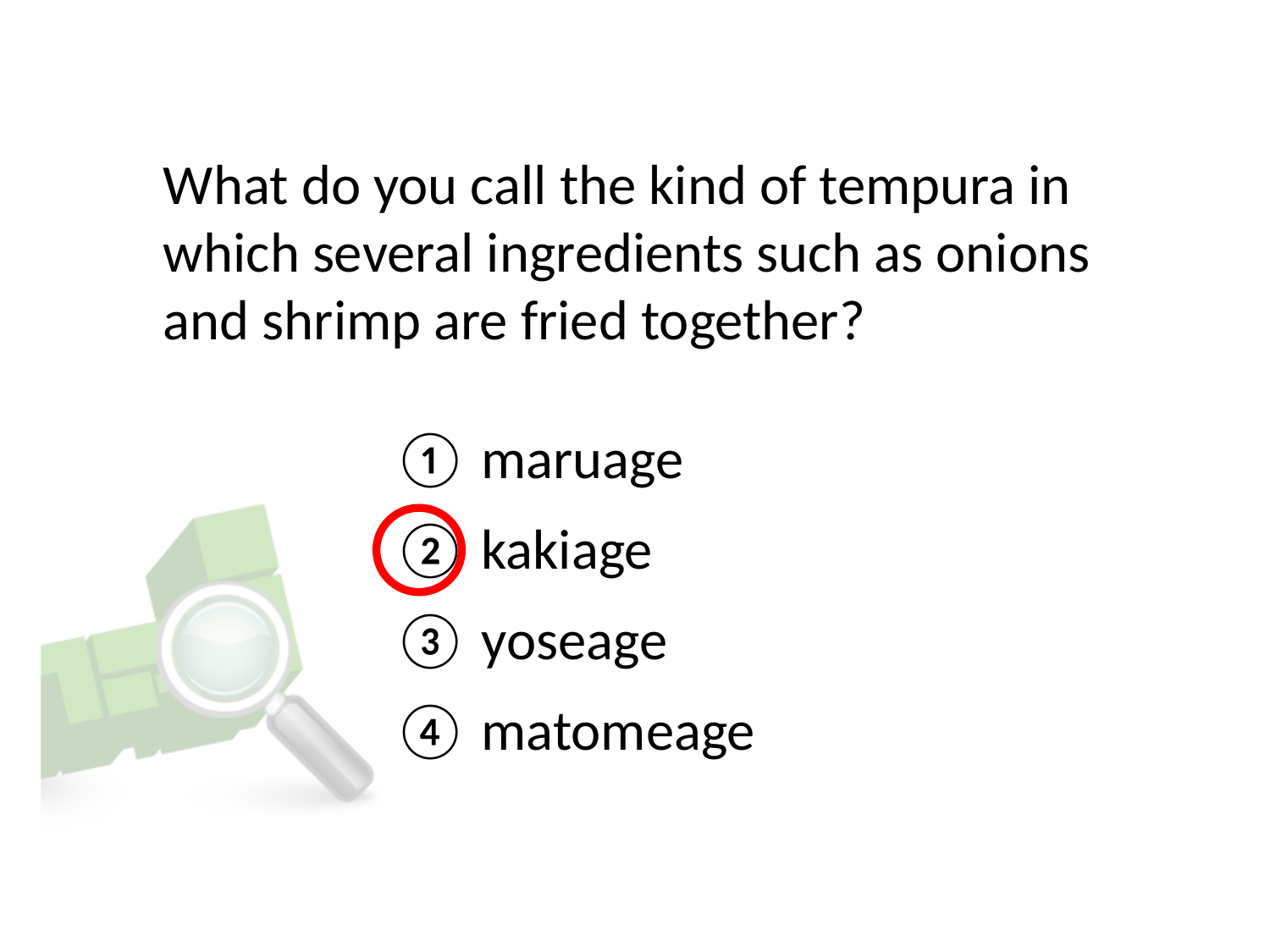

# What do you call the kind of tempura in which several ingredients such as onions and shrimp are fried together?
① maruage
② kakiage
③ yoseage
④ matomeage